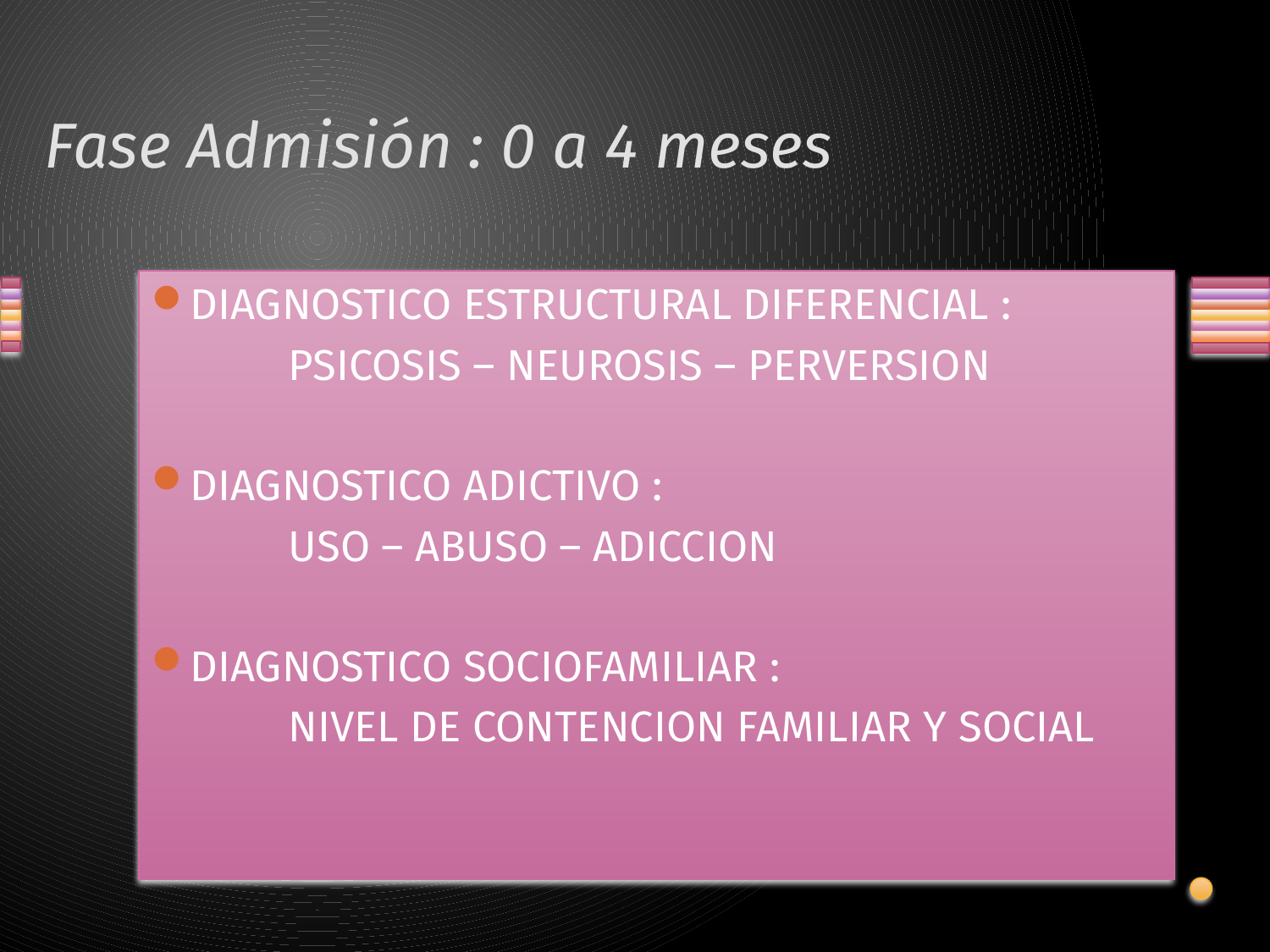

# Fase Admisión : 0 a 4 meses
La Vía Láctea
DIAGNOSTICO ESTRUCTURAL DIFERENCIAL :
            PSICOSIS – NEUROSIS – PERVERSION

DIAGNOSTICO ADICTIVO :
            USO – ABUSO – ADICCION

DIAGNOSTICO SOCIOFAMILIAR :
            NIVEL DE CONTENCION FAMILIAR Y SOCIAL